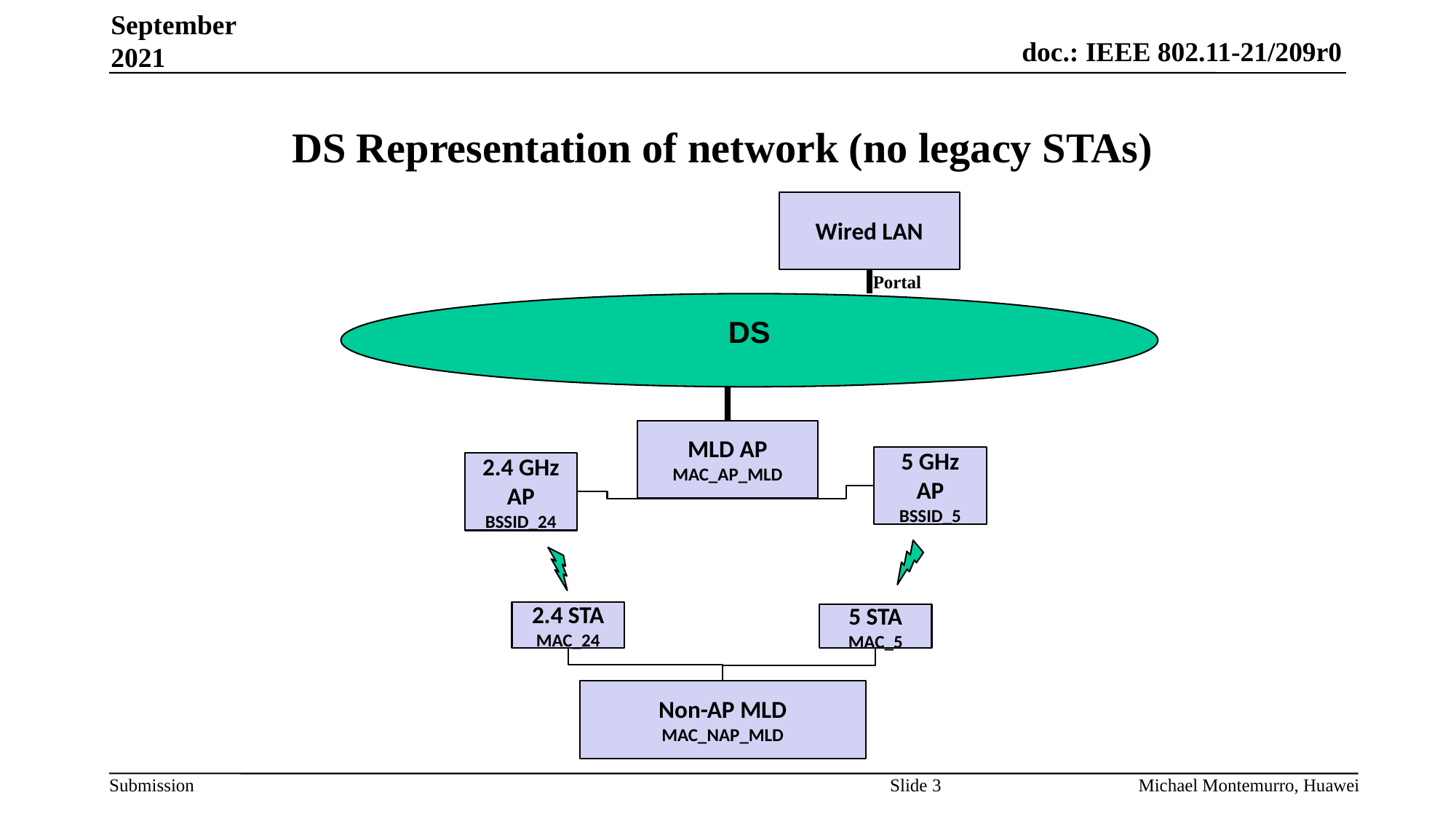

September 2021
# DS Representation of network (no legacy STAs)
Wired LAN
Portal
DS
MLD AP
MAC_AP_MLD
5 GHz AP
BSSID_5
2.4 GHz AP
BSSID_24

2.4 STA
MAC_24
5 STA
MAC_5
Non-AP MLD
MAC_NAP_MLD
Slide 3
Michael Montemurro, Huawei